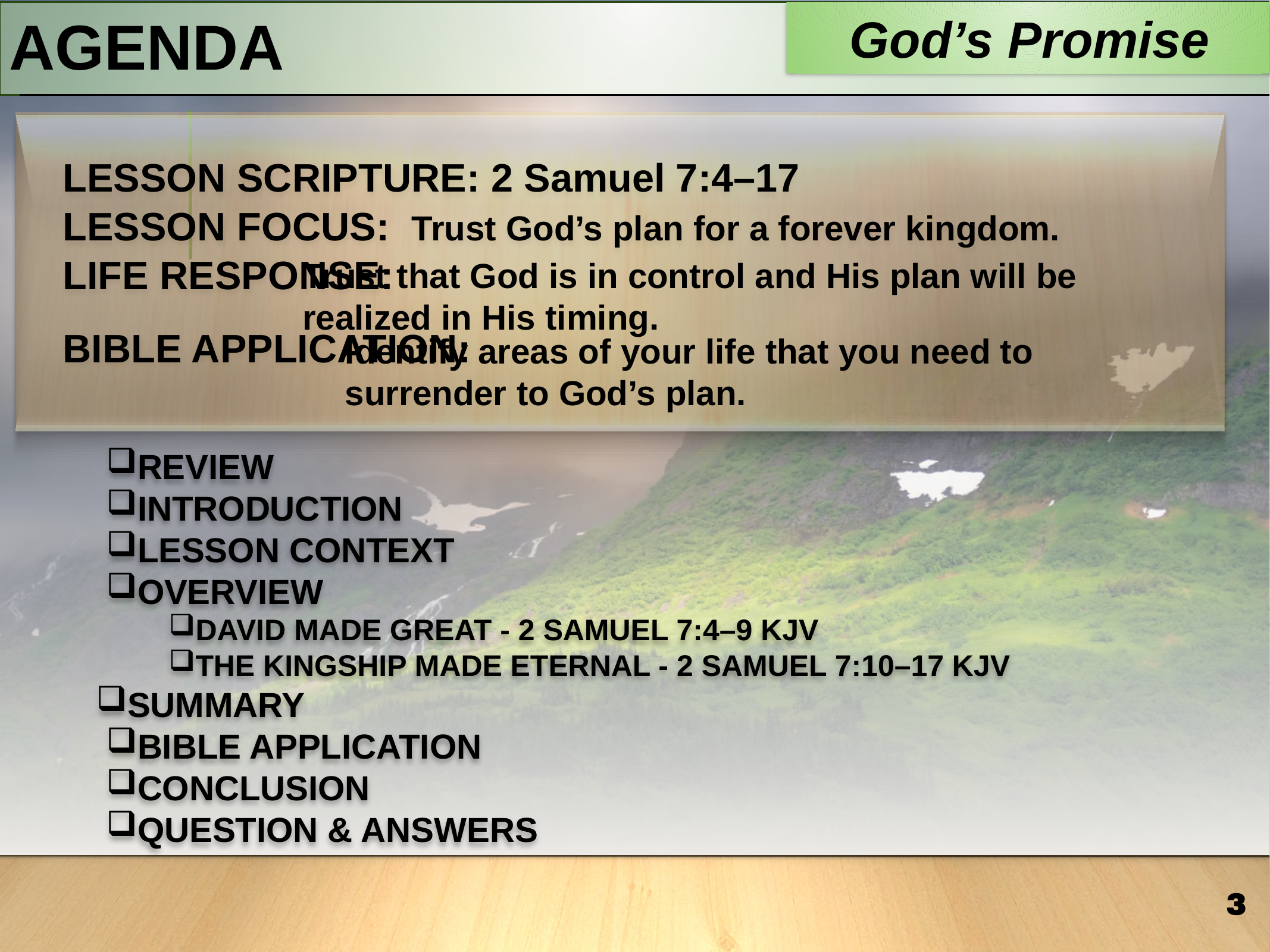

Agenda
God’s Promise

Lesson Scripture: 2 Samuel 7:4–17
Lesson Focus:  Trust God’s plan for a forever kingdom.
Life Response:

Bible Application:

Trust that God is in control and His plan will be realized in His timing.
Identify areas of your life that you need to surrender to God’s plan.
Review
Introduction
Lesson Context
Overview
David Made Great - 2 Samuel 7:4–9 KJV
The Kingship Made Eternal - 2 Samuel 7:10–17 KJV
Summary
Bible Application
Conclusion
Question & Answers
3